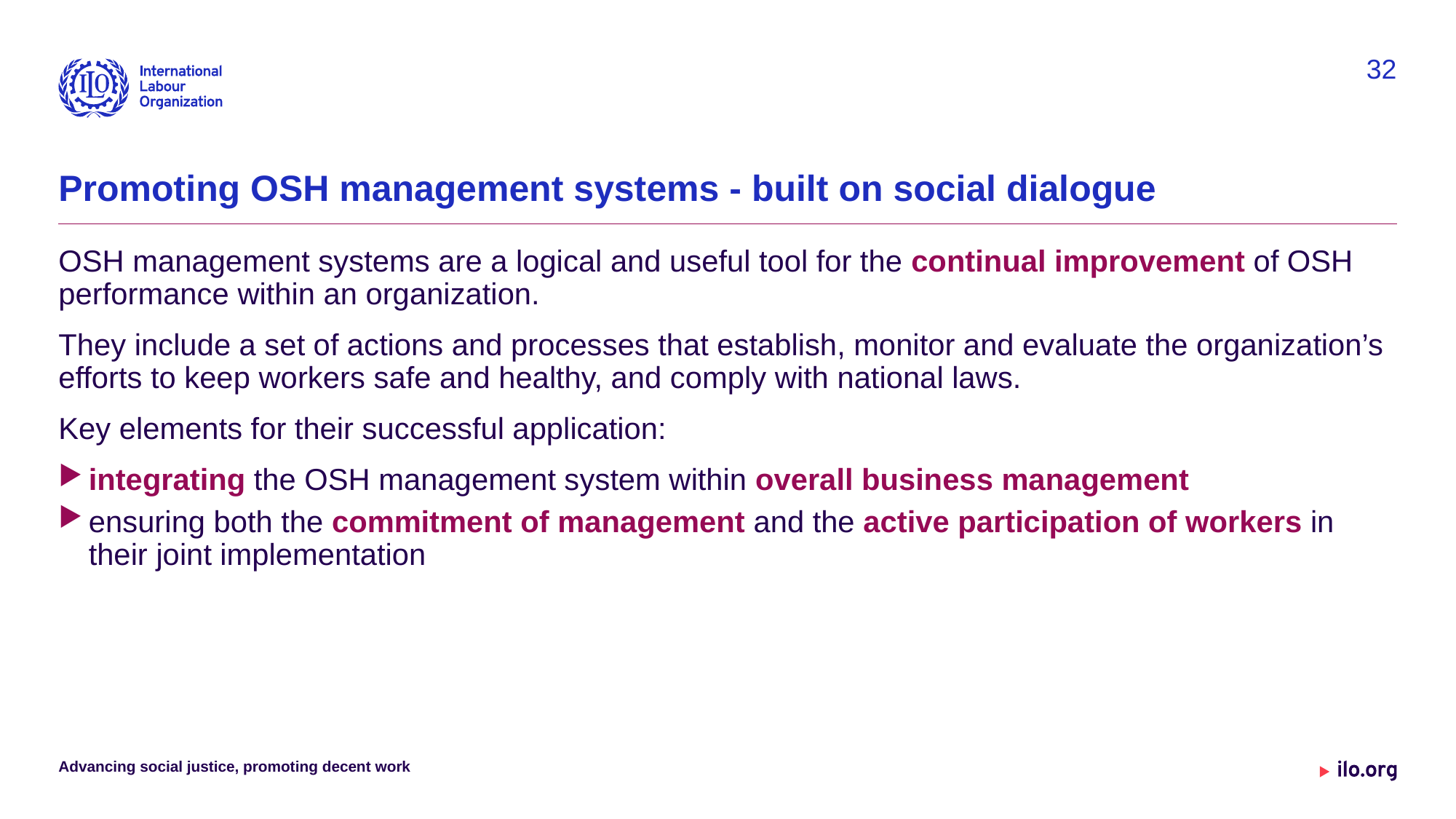

32
# Promoting OSH management systems - built on social dialogue
OSH management systems are a logical and useful tool for the continual improvement of OSH performance within an organization.
They include a set of actions and processes that establish, monitor and evaluate the organization’s efforts to keep workers safe and healthy, and comply with national laws.
Key elements for their successful application:
integrating the OSH management system within overall business management
ensuring both the commitment of management and the active participation of workers in their joint implementation

Advancing social justice, promoting decent work
Date: Monday / 01 / October / 2019